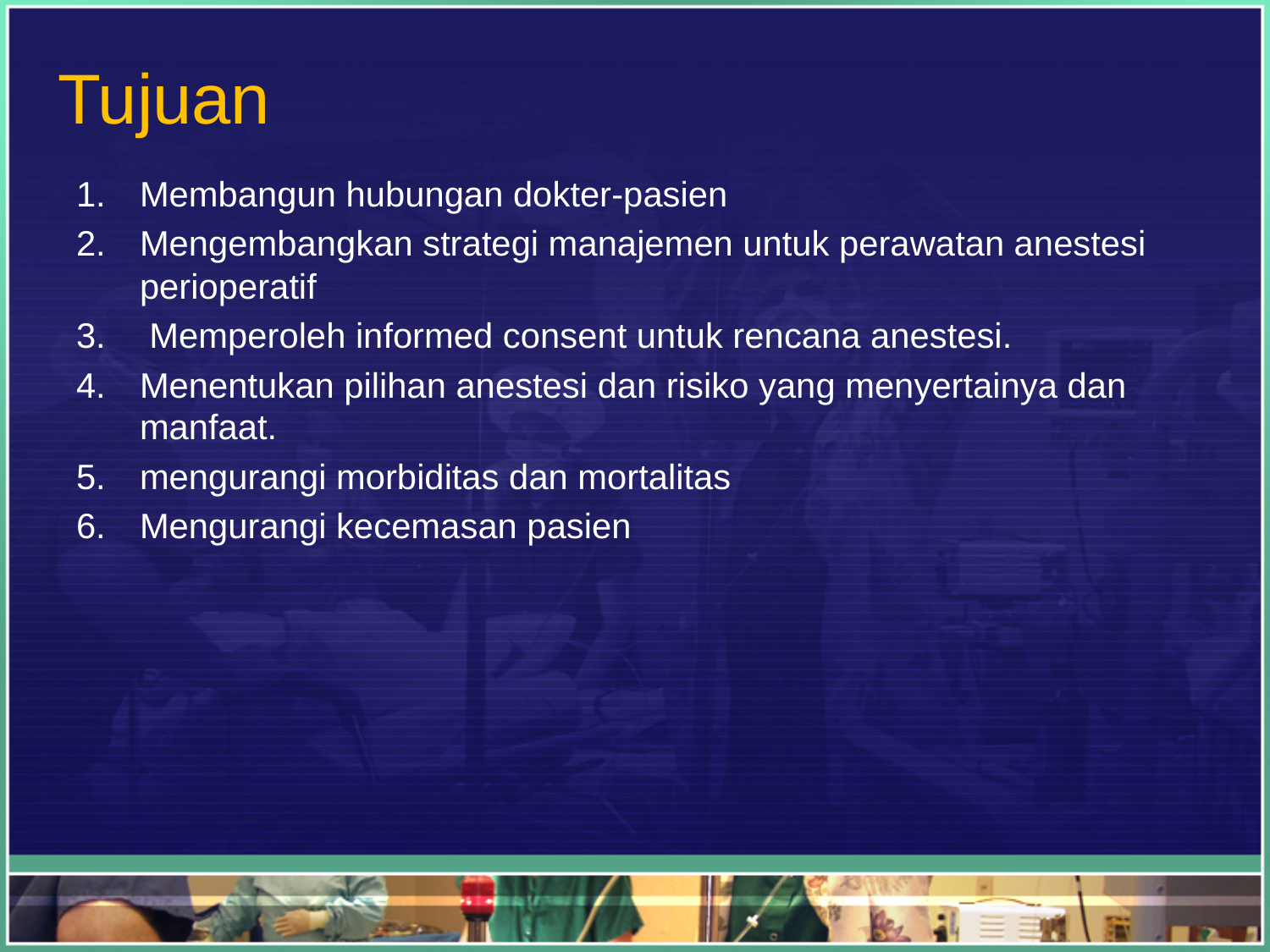

# Tujuan

Membangun hubungan dokter-pasien
Mengembangkan strategi manajemen untuk perawatan anestesi perioperatif
 Memperoleh informed consent untuk rencana anestesi.
Menentukan pilihan anestesi dan risiko yang menyertainya dan manfaat.
mengurangi morbiditas dan mortalitas
Mengurangi kecemasan pasien